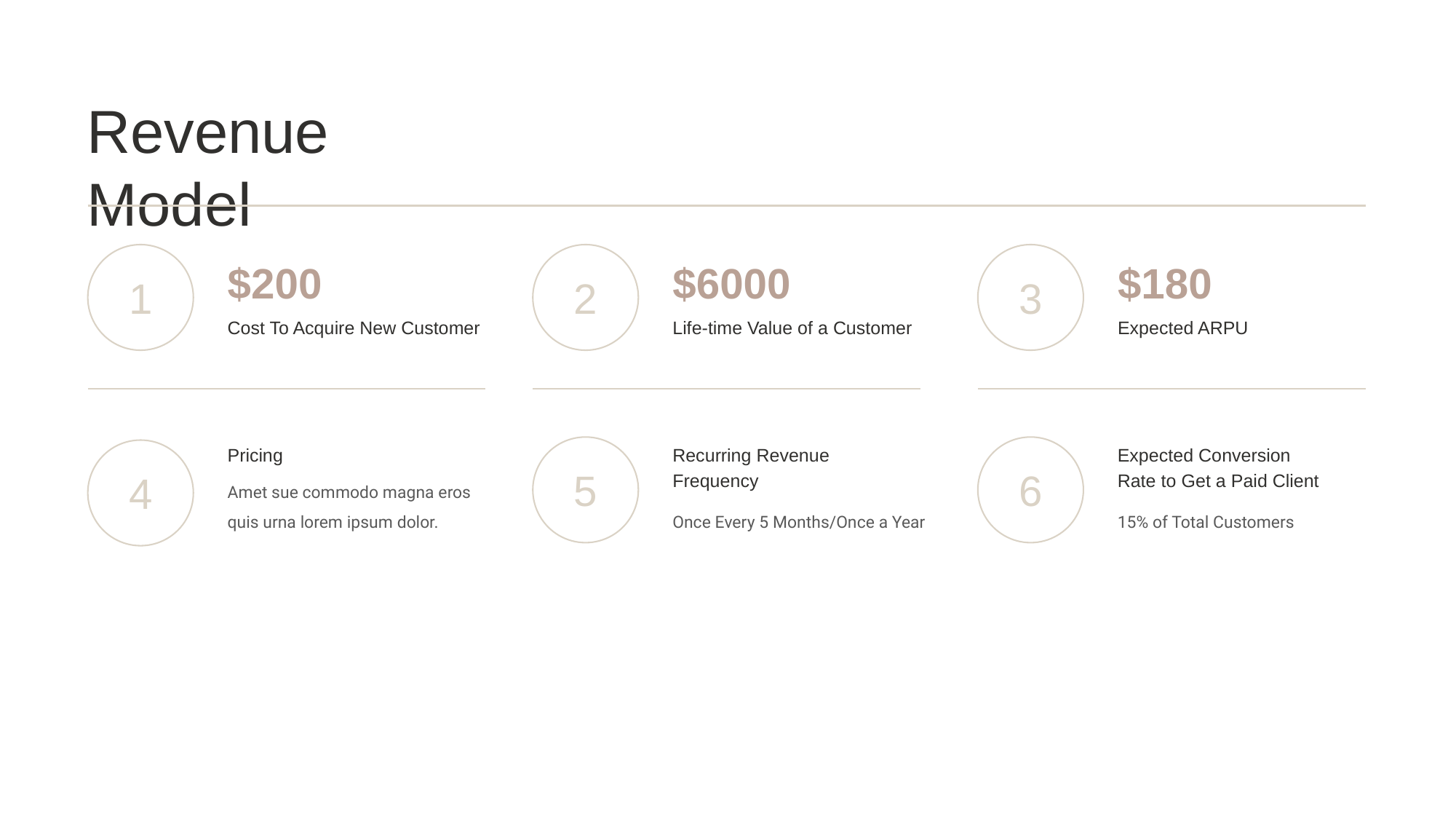

Revenue Model

3
$200
Cost To Acquire New Customer
$6000
Life-time Value of a Customer
$180
Expected ARPU
1
2
Pricing
Recurring Revenue Frequency
Expected Conversion Rate to Get a Paid Client

5
6
4
Amet sue commodo magna eros quis urna lorem ipsum dolor.
Once Every 5 Months/Once a Year
15% of Total Customers